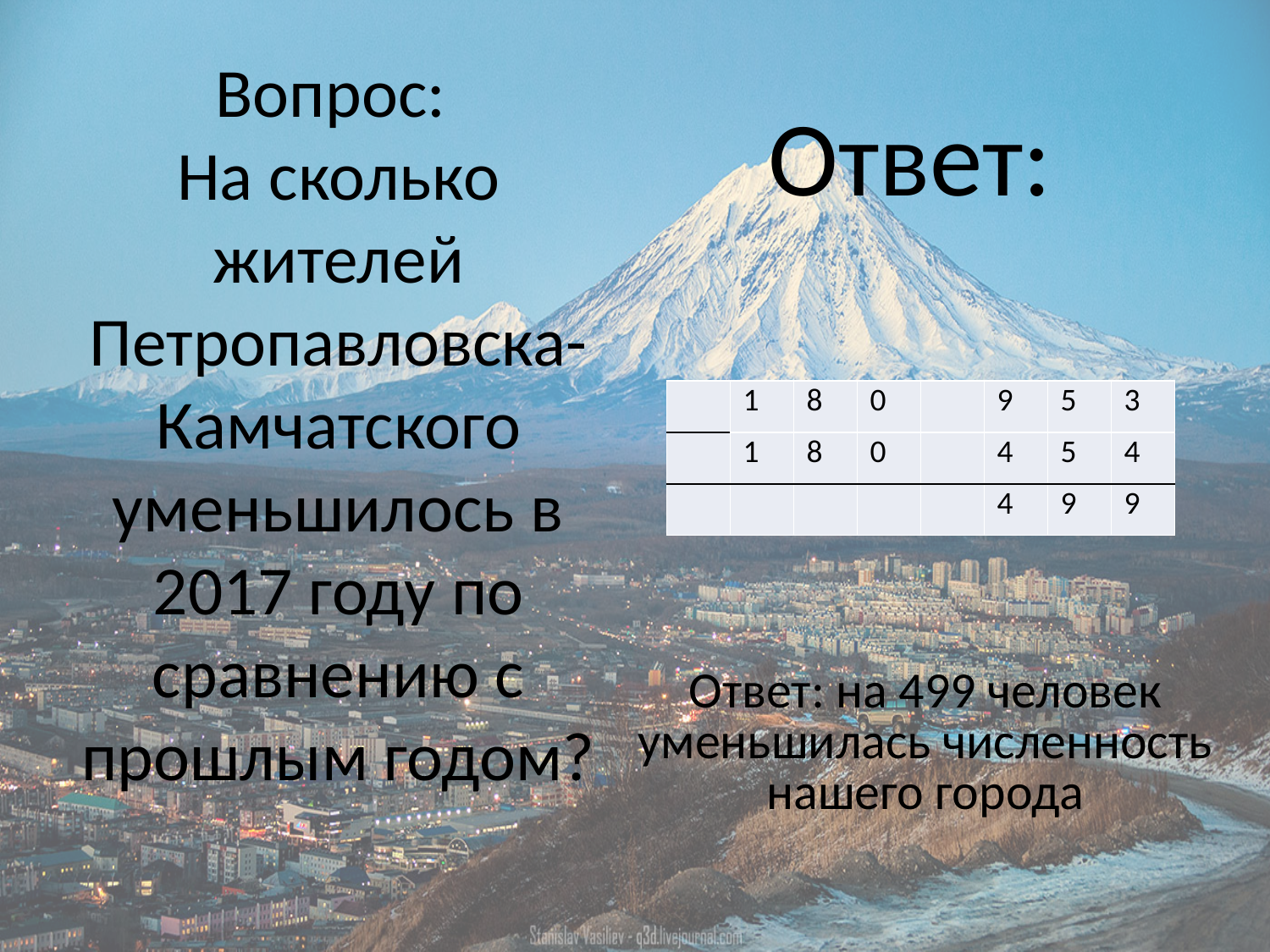

# Вопрос: На сколько жителей Петропавловска-Камчатского уменьшилось в 2017 году по сравнению с прошлым годом?
Ответ:
|  | 1 | 8 | 0 |  | 9 | 5 | 3 |
| --- | --- | --- | --- | --- | --- | --- | --- |
|  | 1 | 8 | 0 |  | 4 | 5 | 4 |
|  |  |  |  |  | 4 | 9 | 9 |
Ответ: на 499 человек уменьшилась численность нашего города